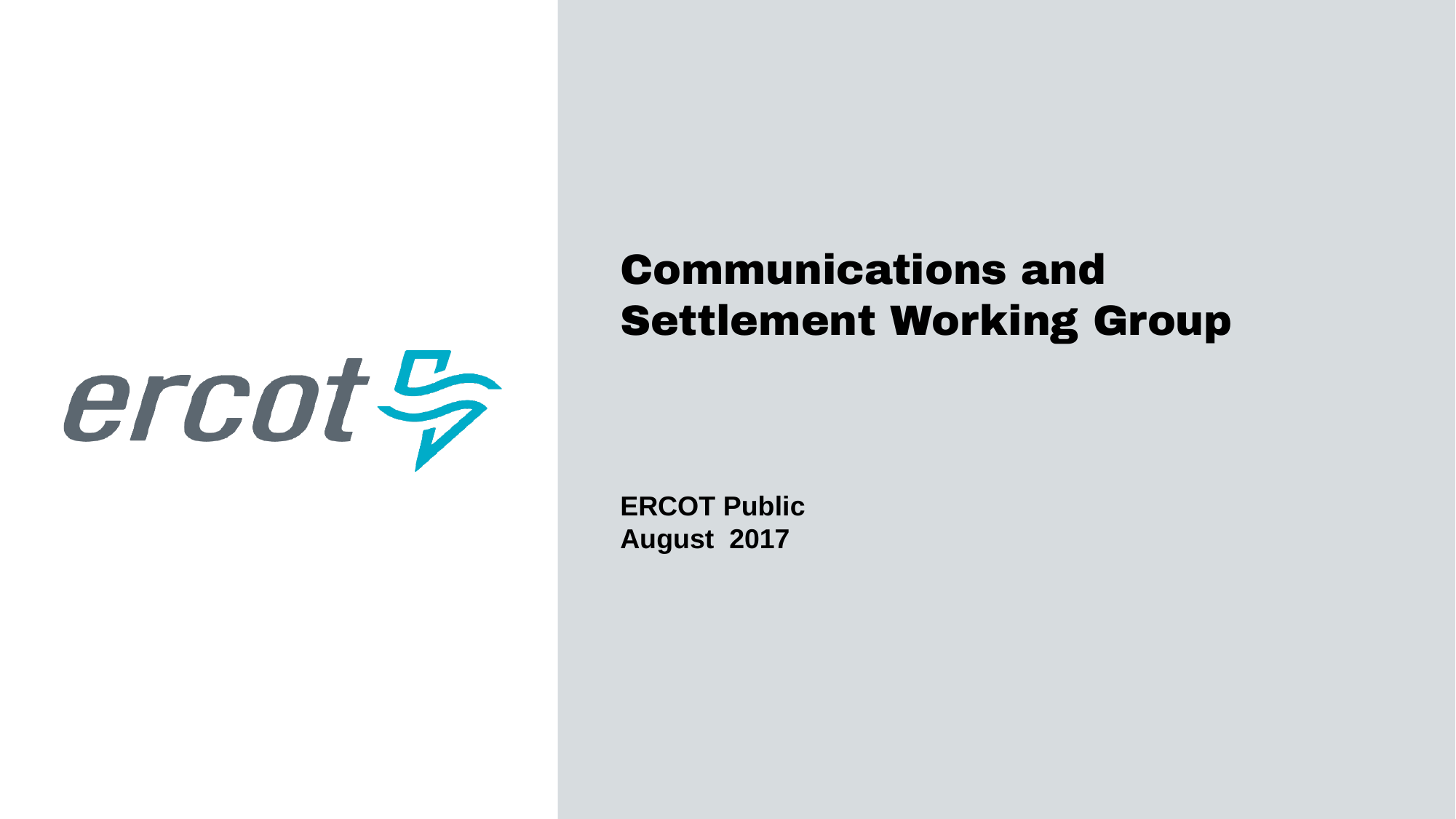

Communications and Settlement Working Group

ERCOT Public
August  2017